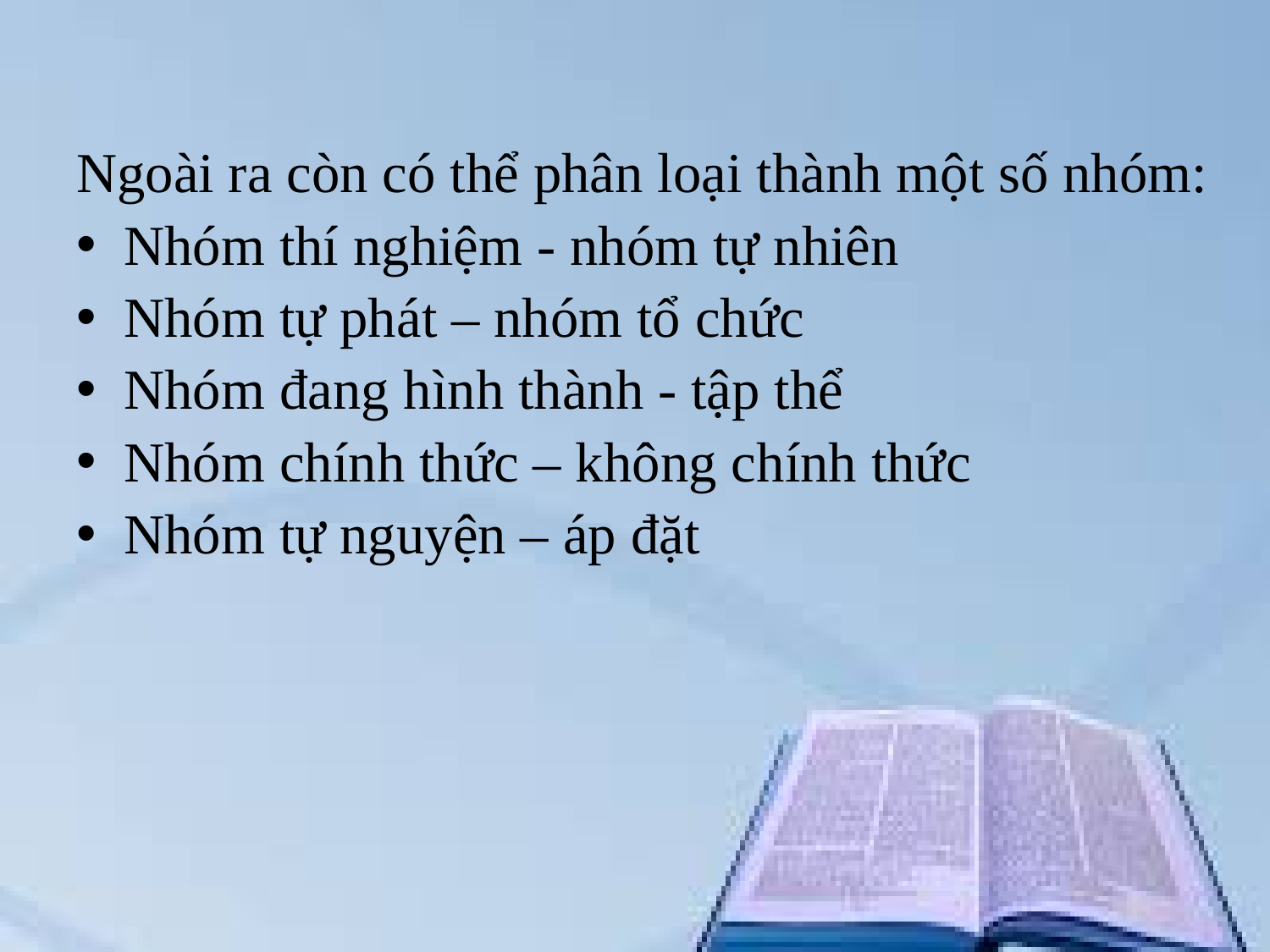

Ngoài ra còn có thể phân loại thành một số nhóm:
Nhóm thí nghiệm - nhóm tự nhiên
Nhóm tự phát – nhóm tổ chức
Nhóm đang hình thành - tập thể
Nhóm chính thức – không chính thức
Nhóm tự nguyện – áp đặt